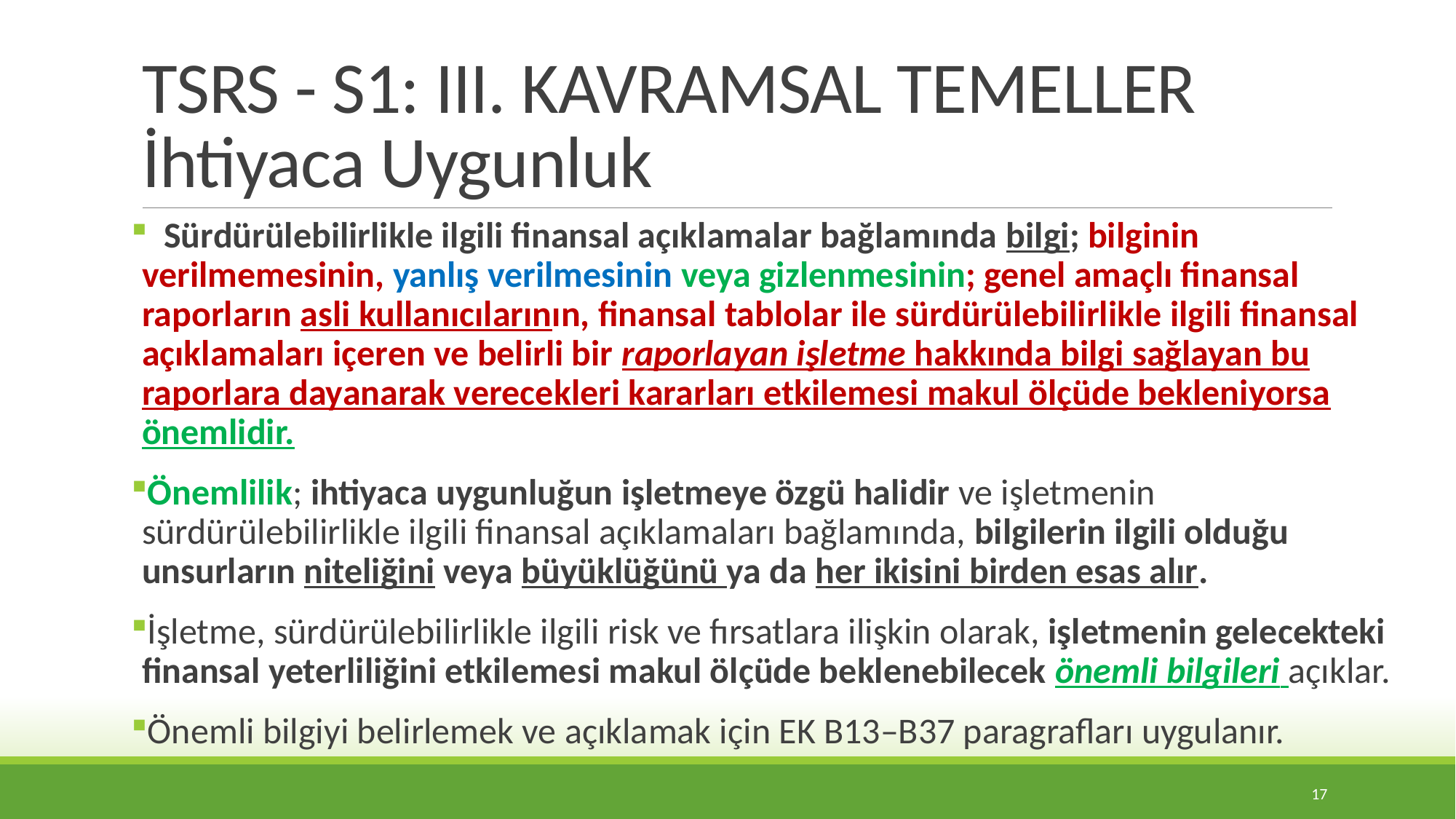

# TSRS - S1: III. KAVRAMSAL TEMELLER İhtiyaca Uygunluk
  Sürdürülebilirlikle ilgili finansal açıklamalar bağlamında bilgi; bilginin verilmemesinin, yanlış verilmesinin veya gizlenmesinin; genel amaçlı finansal raporların asli kullanıcılarının, finansal tablolar ile sürdürülebilirlikle ilgili finansal açıklamaları içeren ve belirli bir raporlayan işletme hakkında bilgi sağlayan bu raporlara dayanarak verecekleri kararları etkilemesi makul ölçüde bekleniyorsa önemlidir.
Önemlilik; ihtiyaca uygunluğun işletmeye özgü halidir ve işletmenin sürdürülebilirlikle ilgili finansal açıklamaları bağlamında, bilgilerin ilgili olduğu unsurların niteliğini veya büyüklüğünü ya da her ikisini birden esas alır.
İşletme, sürdürülebilirlikle ilgili risk ve fırsatlara ilişkin olarak, işletmenin gelecekteki finansal yeterliliğini etkilemesi makul ölçüde beklenebilecek önemli bilgileri açıklar.
Önemli bilgiyi belirlemek ve açıklamak için EK B13–B37 paragrafları uygulanır.
17